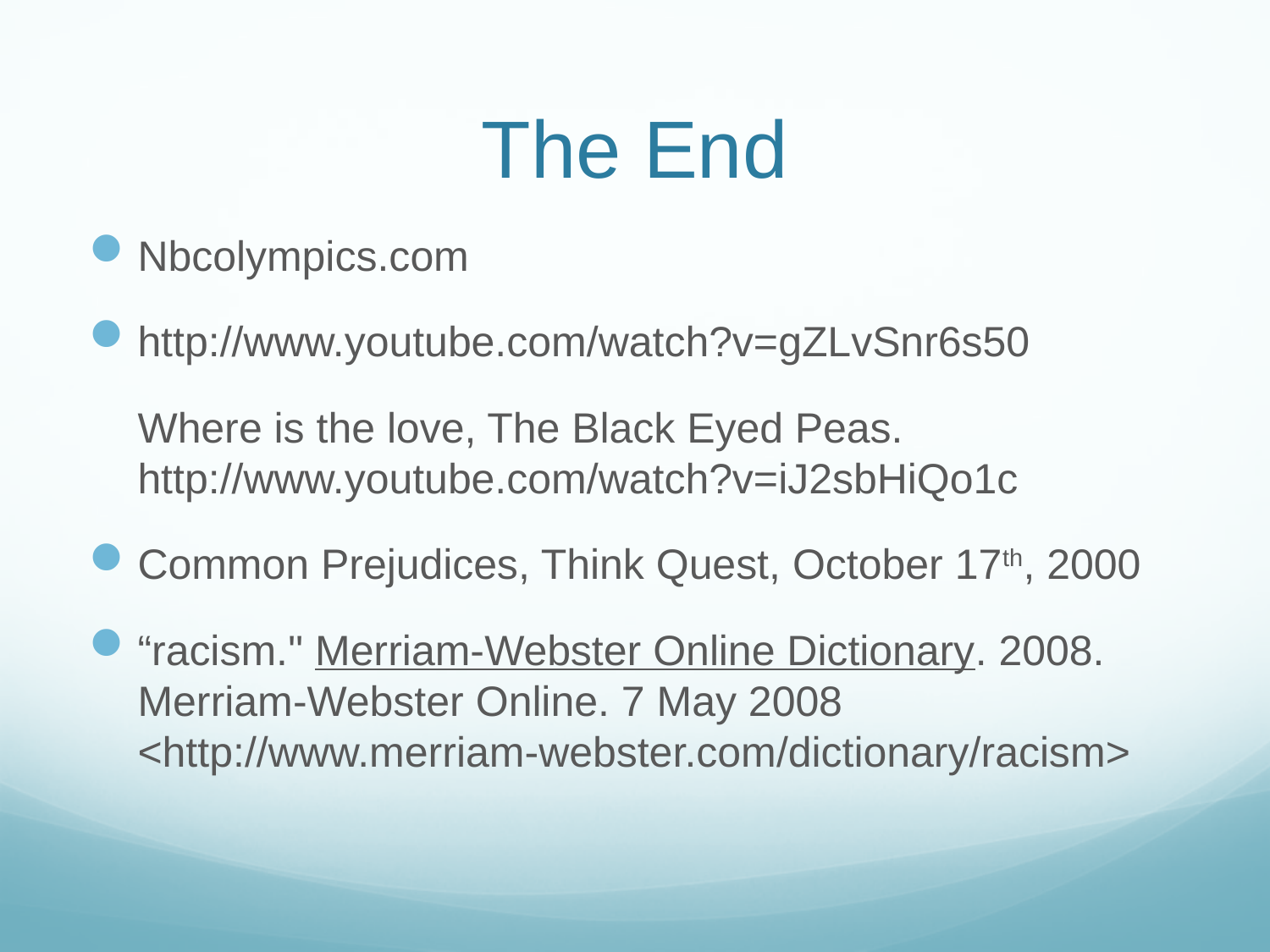

# The End
Nbcolympics.com
http://www.youtube.com/watch?v=gZLvSnr6s50
	Where is the love, The Black Eyed Peas. http://www.youtube.com/watch?v=iJ2sbHiQo1c
Common Prejudices, Think Quest, October 17th, 2000
“racism." Merriam-Webster Online Dictionary. 2008. Merriam-Webster Online. 7 May 2008 <http://www.merriam-webster.com/dictionary/racism>